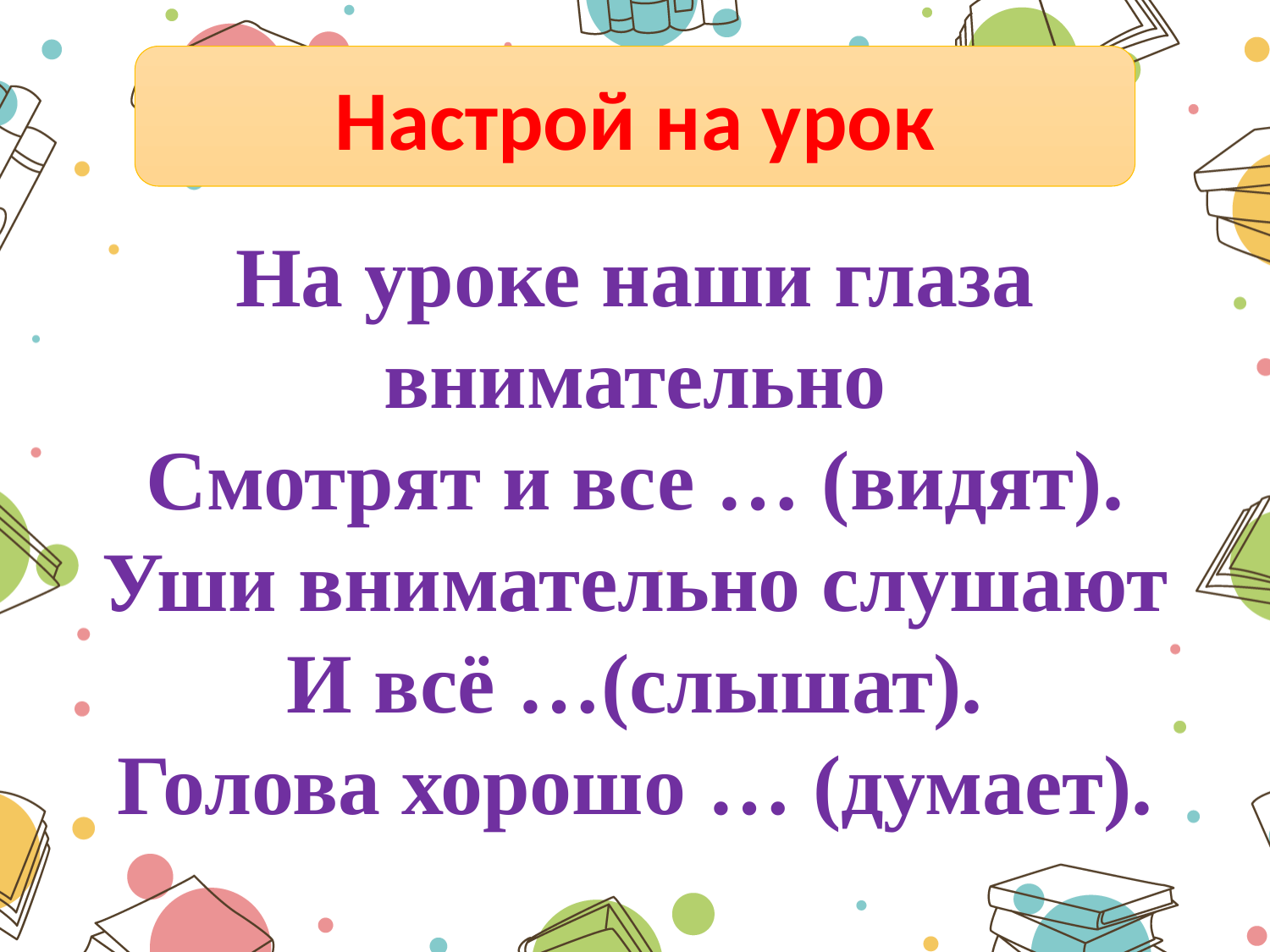

Настрой на урок
#
На уроке наши глаза внимательно
Смотрят и все … (видят).
Уши внимательно слушают
И всё …(слышат).
Голова хорошо … (думает).